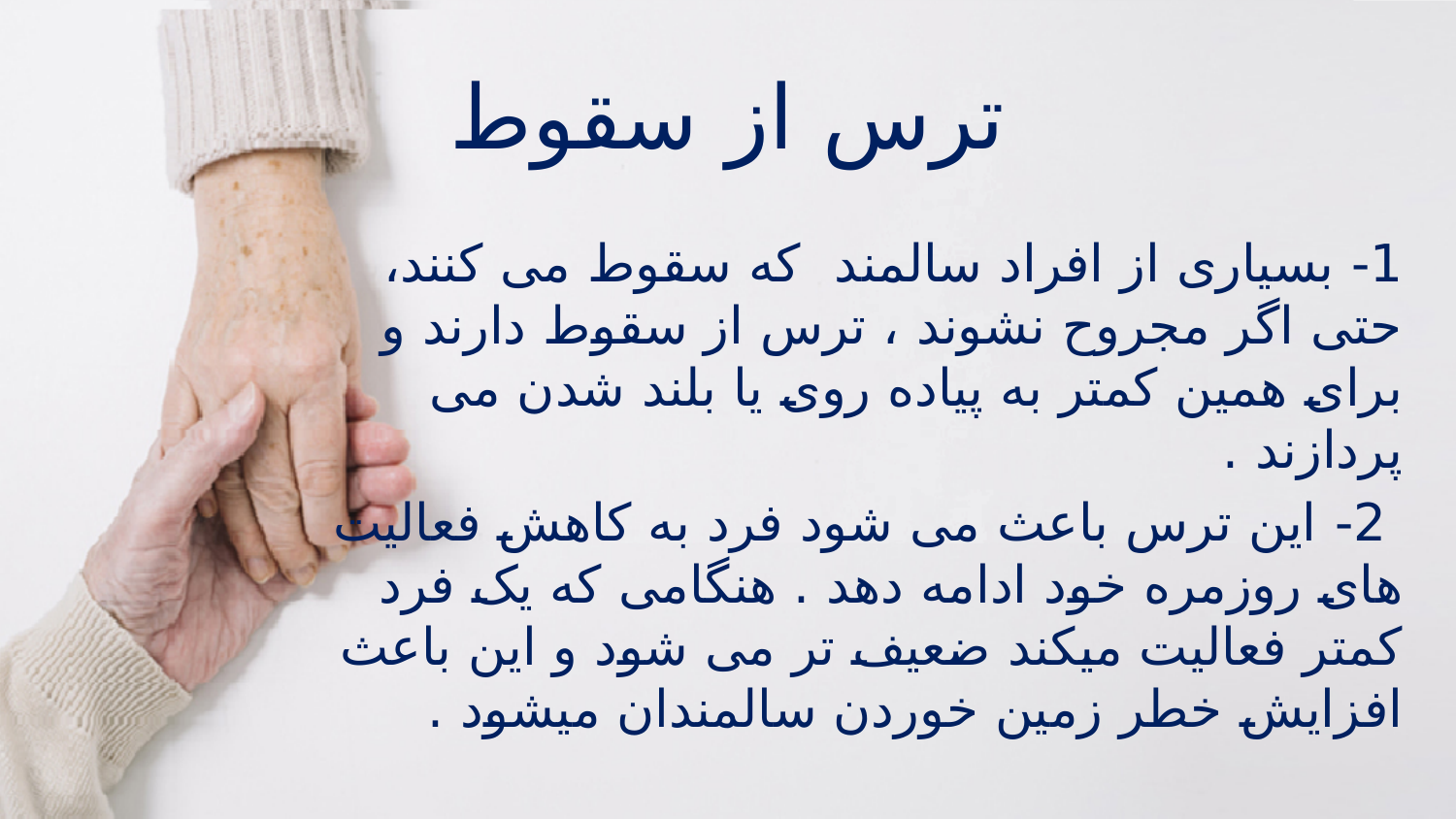

# ترس از سقوط
1- بسیاری از افراد سالمند  که سقوط می کنند، حتی اگر مجروح نشوند ، ترس از سقوط دارند و برای همین کمتر به پیاده روی یا بلند شدن می پردازند .
 2- این ترس باعث می شود فرد به کاهش فعالیت های روزمره خود ادامه دهد . هنگامی که یک فرد کمتر فعالیت میکند ضعیف تر می شود و این باعث افزایش خطر زمین خوردن سالمندان میشود .